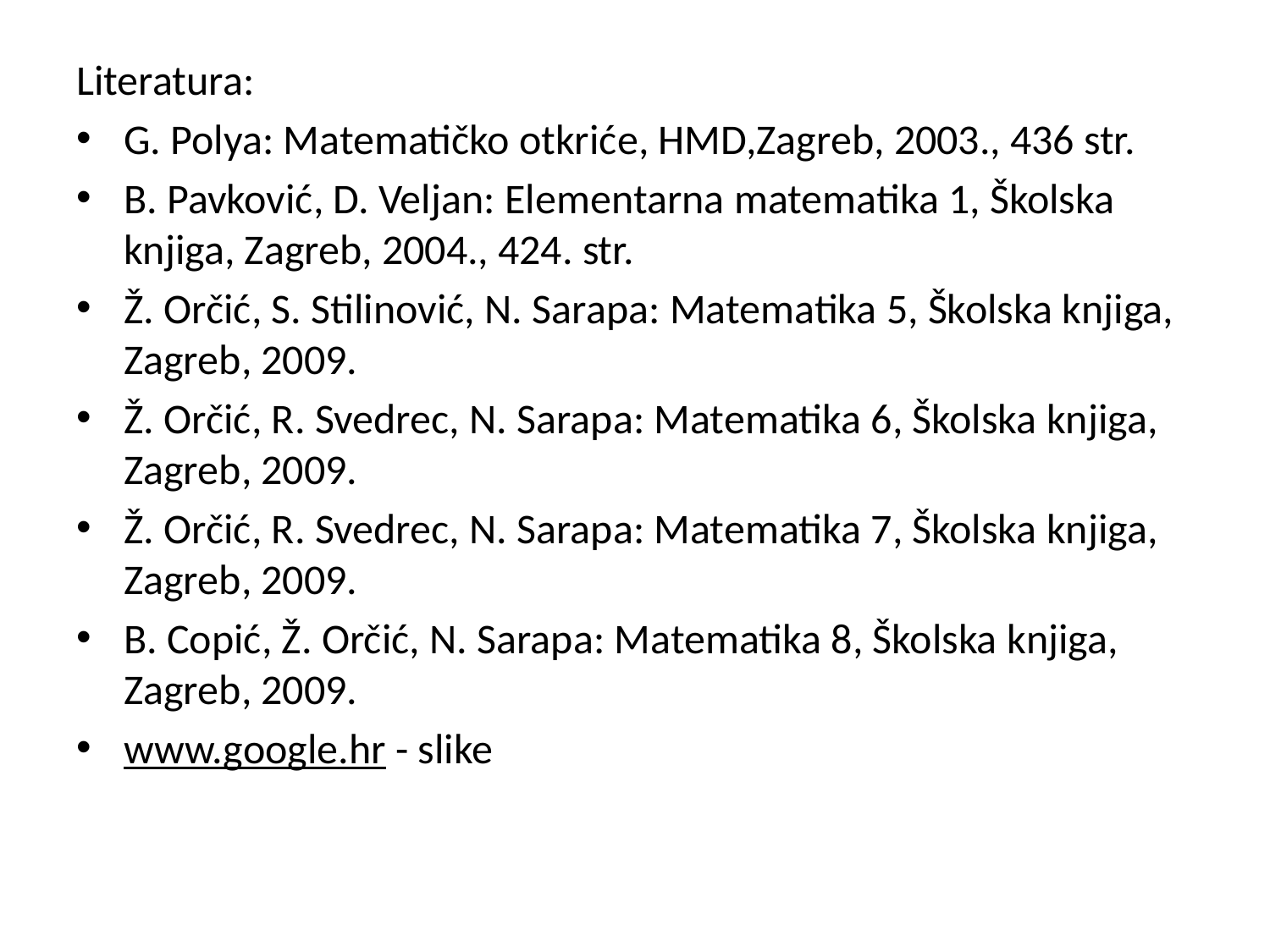

Literatura:
G. Polya: Matematičko otkriće, HMD,Zagreb, 2003., 436 str.
B. Pavković, D. Veljan: Elementarna matematika 1, Školska knjiga, Zagreb, 2004., 424. str.
Ž. Orčić, S. Stilinović, N. Sarapa: Matematika 5, Školska knjiga, Zagreb, 2009.
Ž. Orčić, R. Svedrec, N. Sarapa: Matematika 6, Školska knjiga, Zagreb, 2009.
Ž. Orčić, R. Svedrec, N. Sarapa: Matematika 7, Školska knjiga, Zagreb, 2009.
B. Copić, Ž. Orčić, N. Sarapa: Matematika 8, Školska knjiga, Zagreb, 2009.
www.google.hr - slike